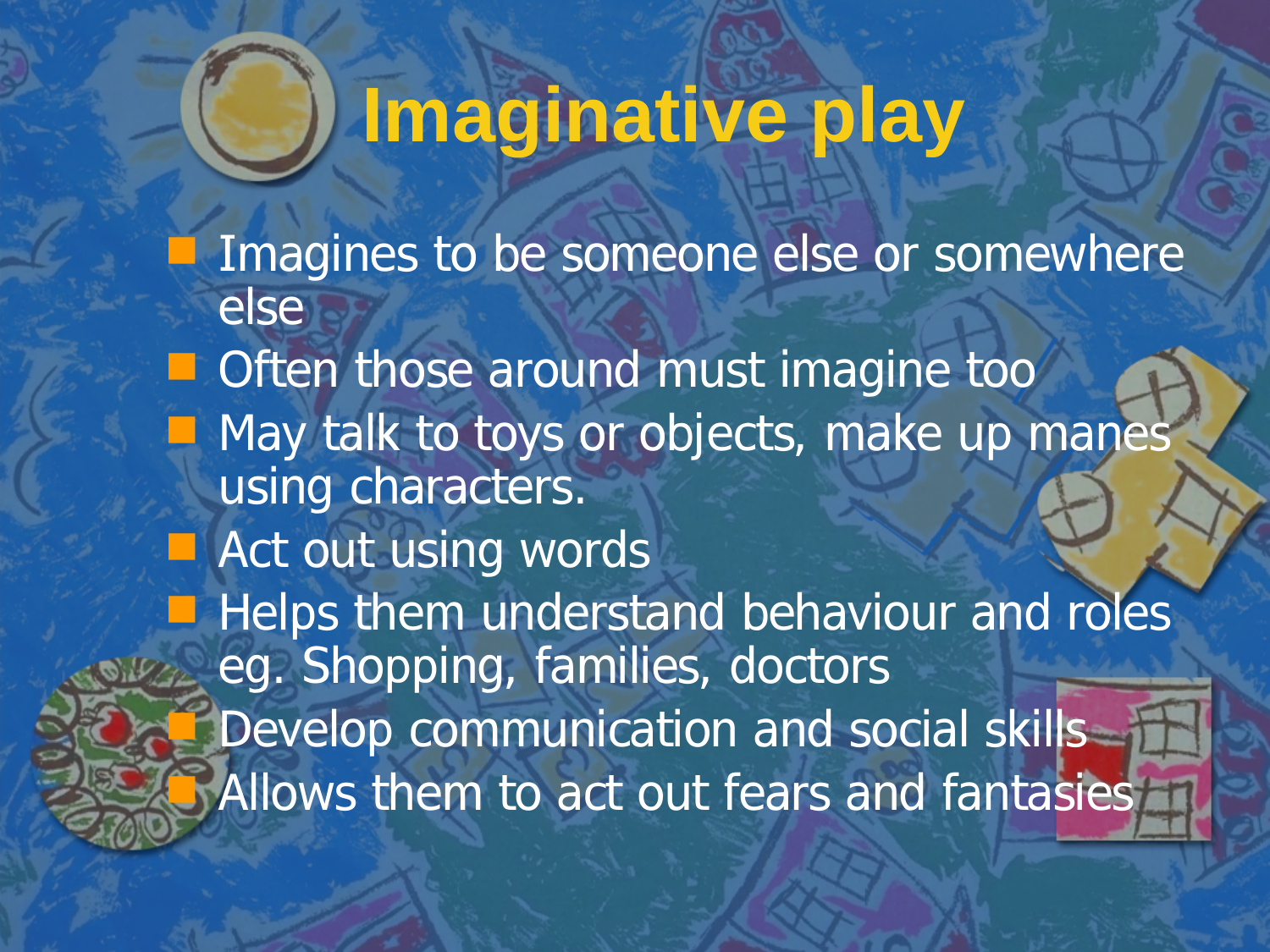

# Imaginative play
Imagines to be someone else or somewhere else
Often those around must imagine too
May talk to toys or objects, make up manes using characters.
Act out using words
Helps them understand behaviour and roles eg. Shopping, families, doctors
Develop communication and social skills
Allows them to act out fears and fantasies